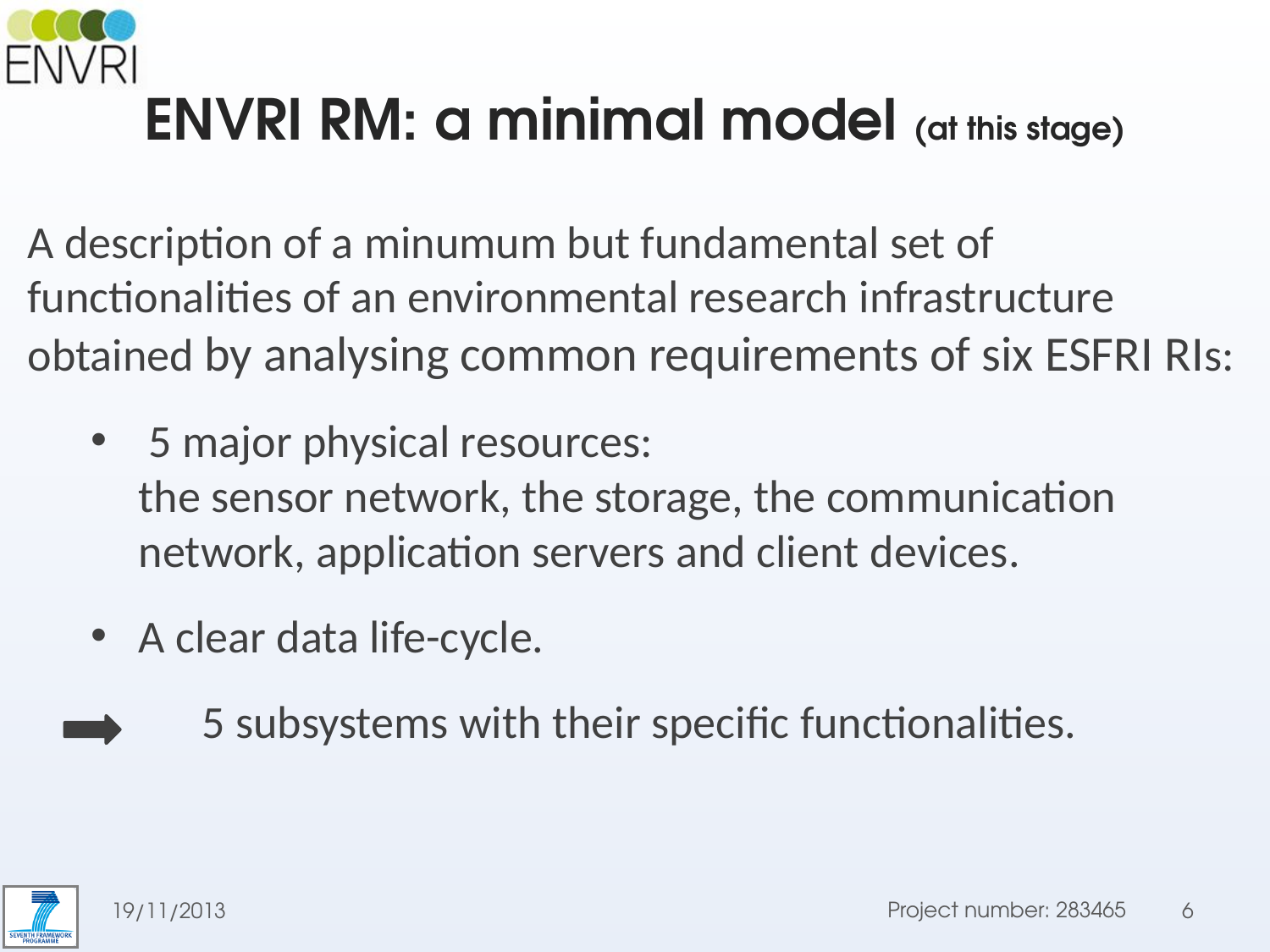

# ENVRI RM: a minimal model (at this stage)
A description of a minumum but fundamental set of
functionalities of an environmental research infrastructure obtained by analysing common requirements of six ESFRI RIs:
 5 major physical resources:
the sensor network, the storage, the communication network, application servers and client devices.
A clear data life-cycle.
		5 subsystems with their specific functionalities.

19/11/2013
6